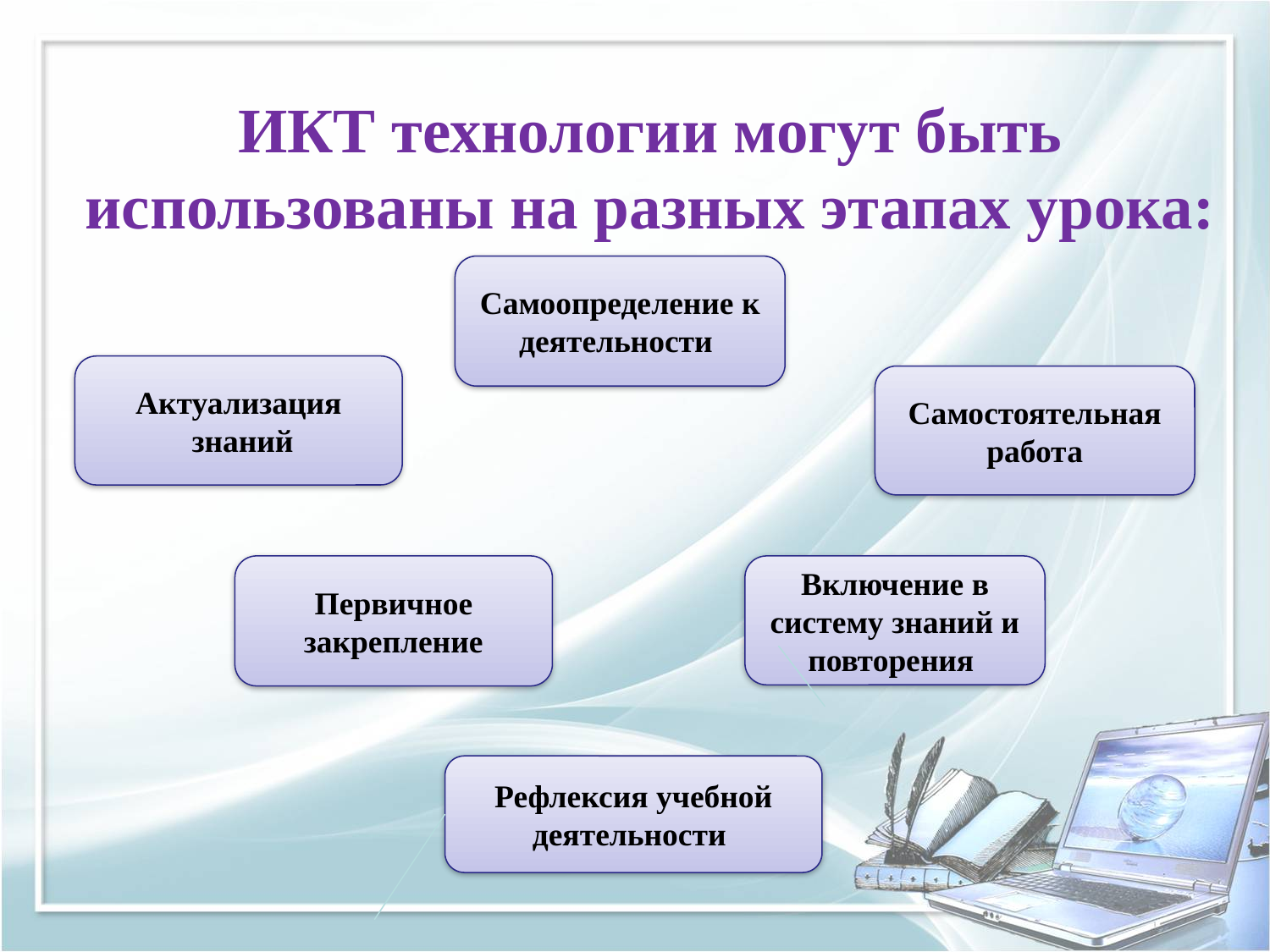

# ИКТ технологии могут быть использованы на разных этапах урока:
Самоопределение к деятельности
Актуализация
 знаний
Самостоятельная работа
Первичное закрепление
Включение в систему знаний и повторения
Рефлексия учебной деятельности